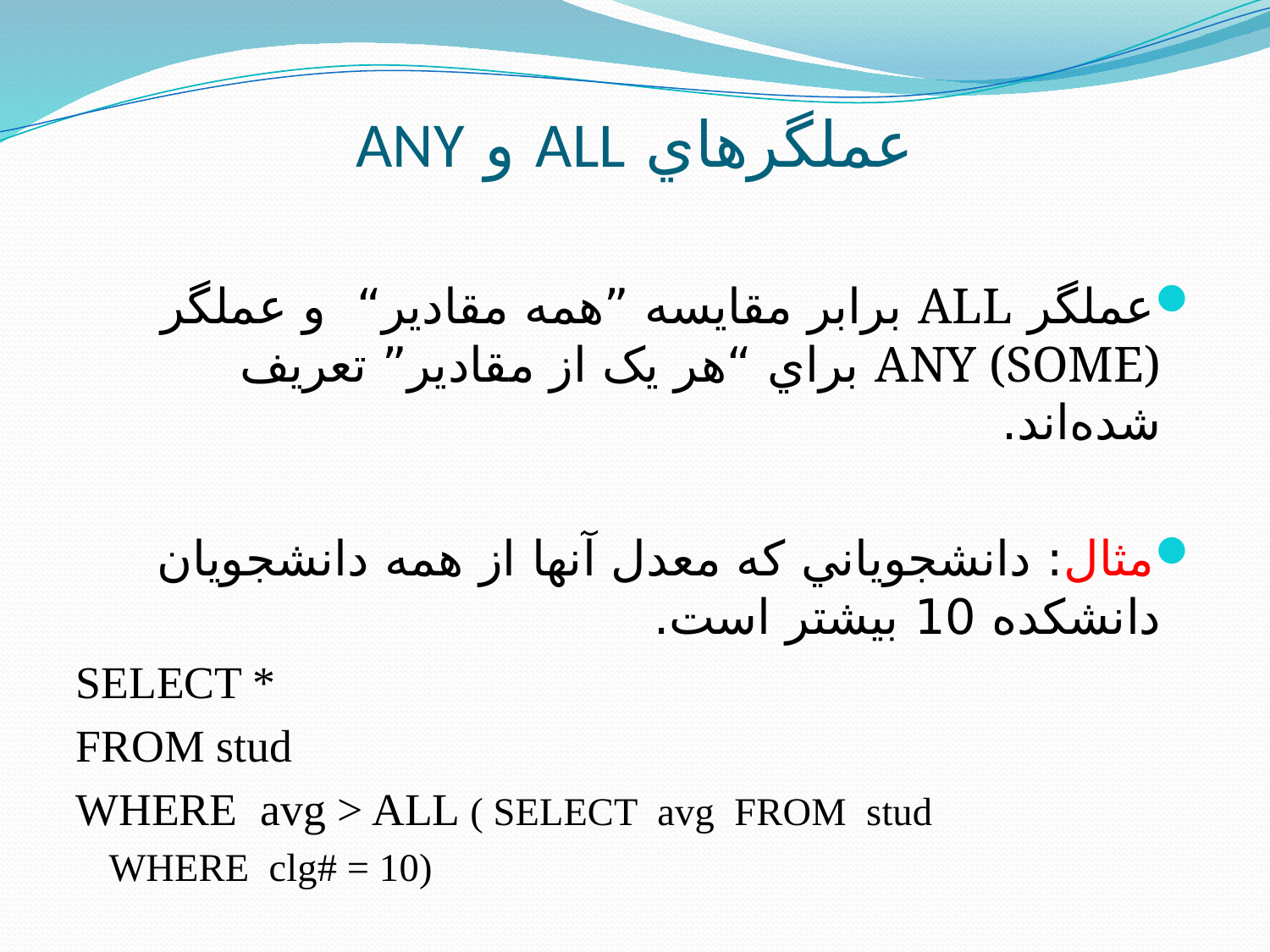

# عملگرهاي ALL و ANY
عملگر ALL برابر مقايسه ”همه مقادير“  و عملگر ANY (SOME) براي “هر يک از مقادير” تعريف شده‌اند.

مثال: دانشجوياني که معدل آنها از همه دانشجويان دانشکده 10 بيشتر است.
SELECT *
FROM stud
WHERE  avg > ALL ( SELECT  avg  FROM  stud
					WHERE  clg# = 10)